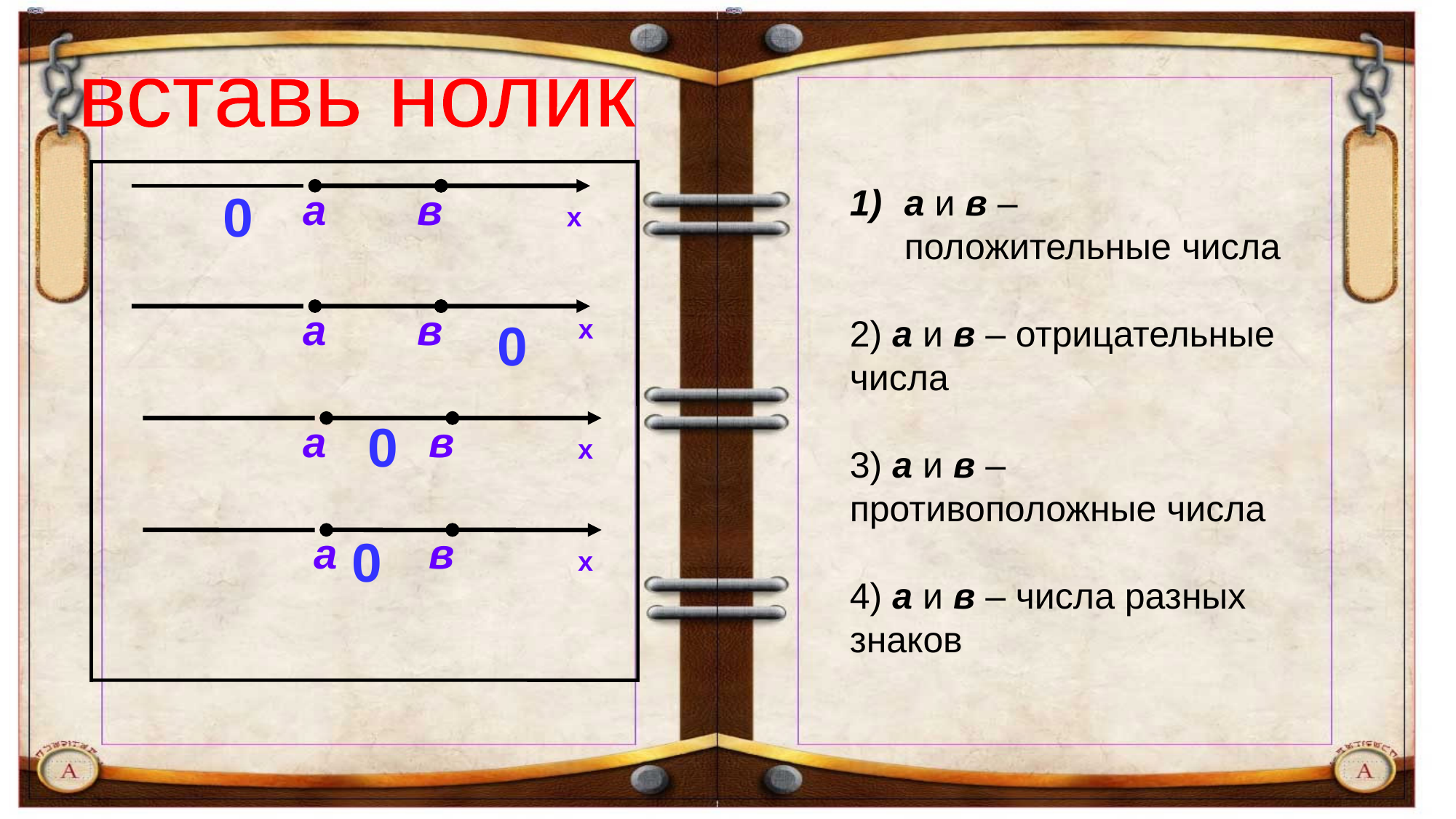

вставь нолик

а и в – положительные числа

2) а и в – отрицательные числа

3) а и в – противоположные числа

4) а и в – числа разных знаков
0
а
в

х
а
в
0

х
0
а
в

х
а
в
0

х